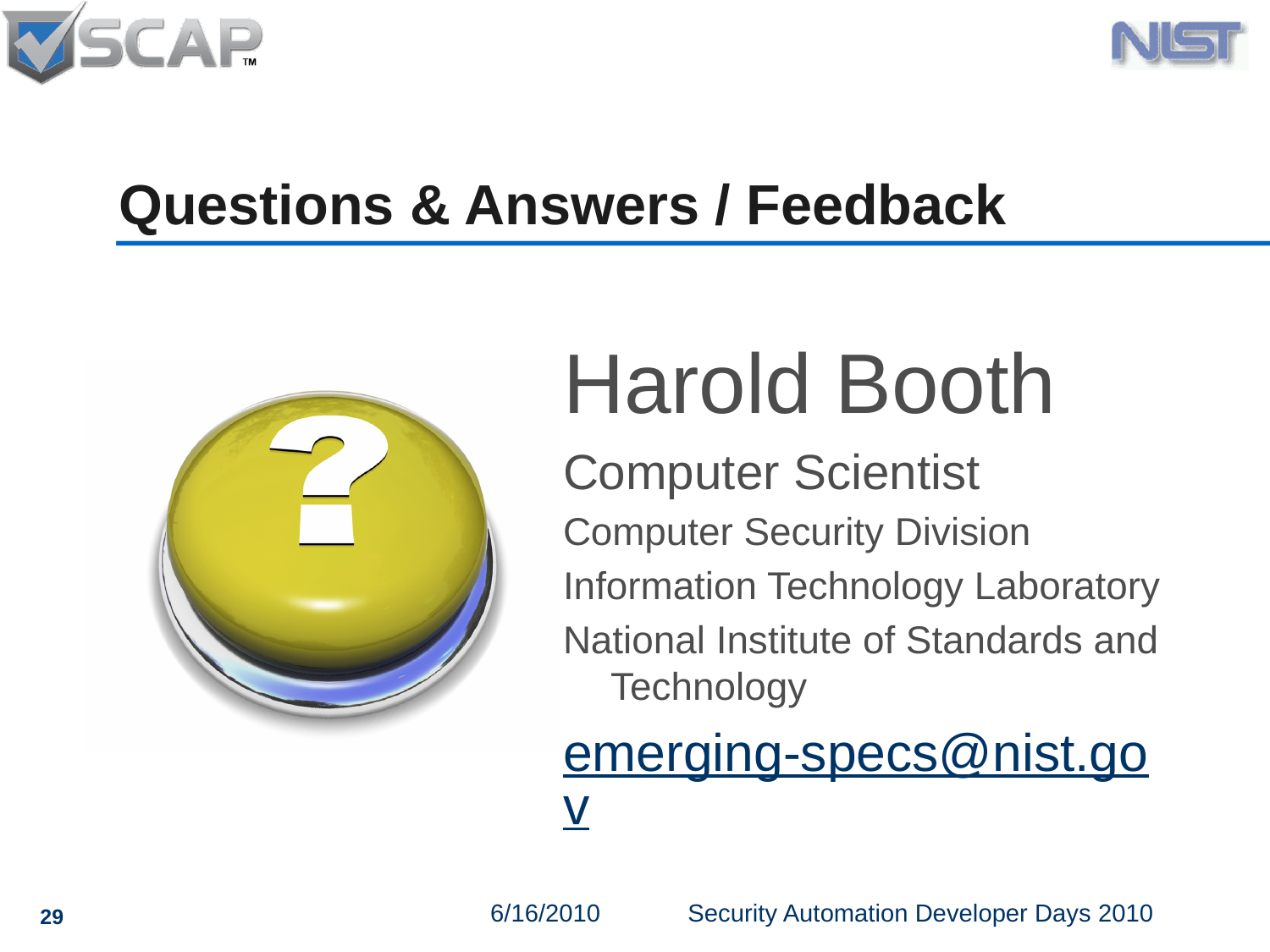

# Questions & Answers / Feedback
Harold Booth
Computer Scientist
Computer Security Division
Information Technology Laboratory
National Institute of Standards and Technology
emerging-specs@nist.gov
29
6/16/2010
Security Automation Developer Days 2010